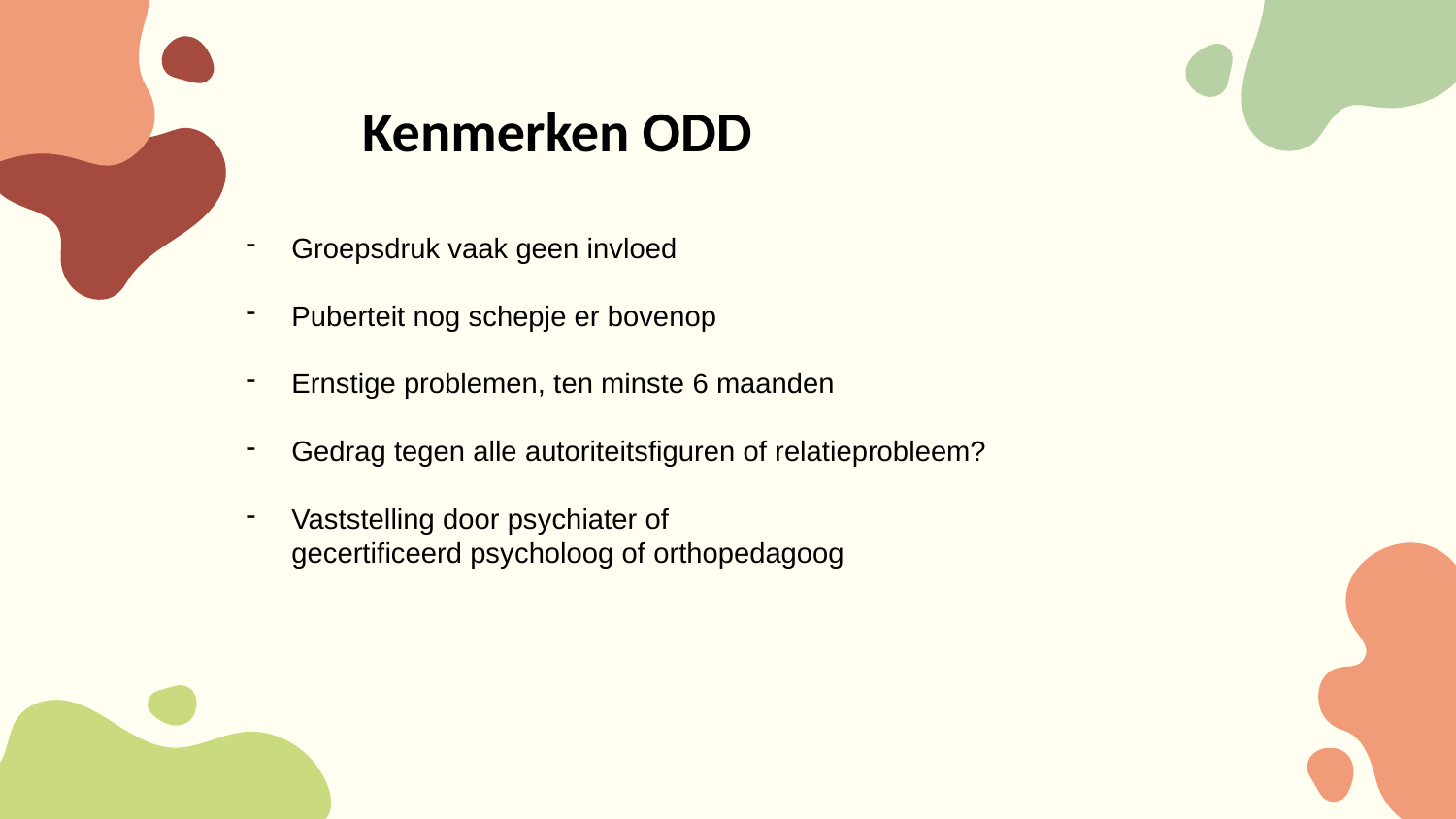

Kenmerken ODD

Groepsdruk vaak geen invloed

Puberteit nog schepje er bovenop

Ernstige problemen, ten minste 6 maanden

Gedrag tegen alle autoriteitsfiguren of relatieprobleem?

Vaststelling door psychiater of
gecertificeerd psycholoog of orthopedagoog